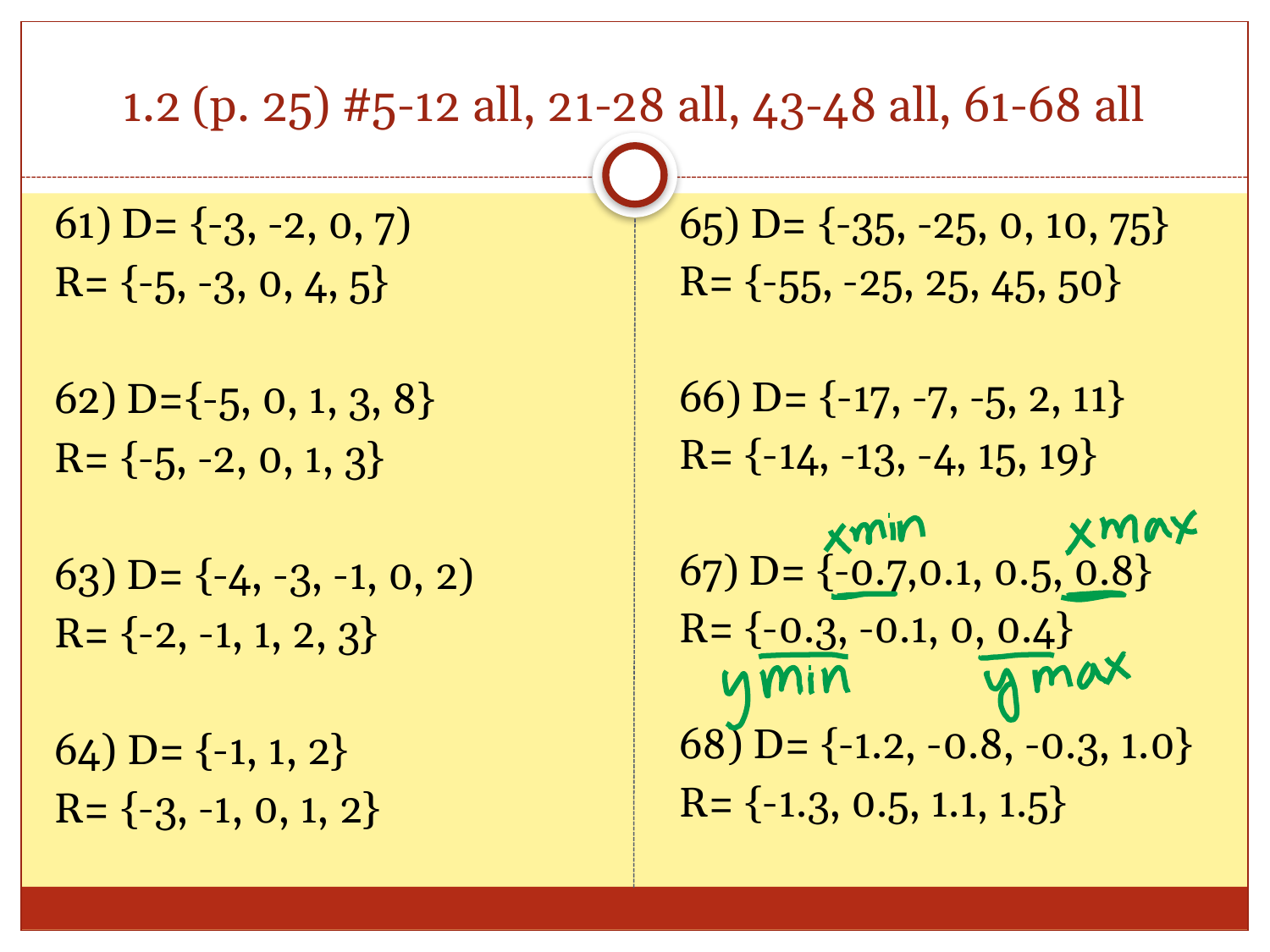

# 1.2 (p. 25) #5-12 all, 21-28 all, 43-48 all, 61-68 all
61) D= {-3, -2, 0, 7)
R= {-5, -3, 0, 4, 5}

62) D={-5, 0, 1, 3, 8}
R= {-5, -2, 0, 1, 3}

63) D= {-4, -3, -1, 0, 2)
R= {-2, -1, 1, 2, 3}

64) D= {-1, 1, 2}
R= {-3, -1, 0, 1, 2}
65) D= {-35, -25, 0, 10, 75}
R= {-55, -25, 25, 45, 50}

66) D= {-17, -7, -5, 2, 11}
R= {-14, -13, -4, 15, 19}

67) D= {-0.7,0.1, 0.5, 0.8}
R= {-0.3, -0.1, 0, 0.4}

68) D= {-1.2, -0.8, -0.3, 1.0}
R= {-1.3, 0.5, 1.1, 1.5}